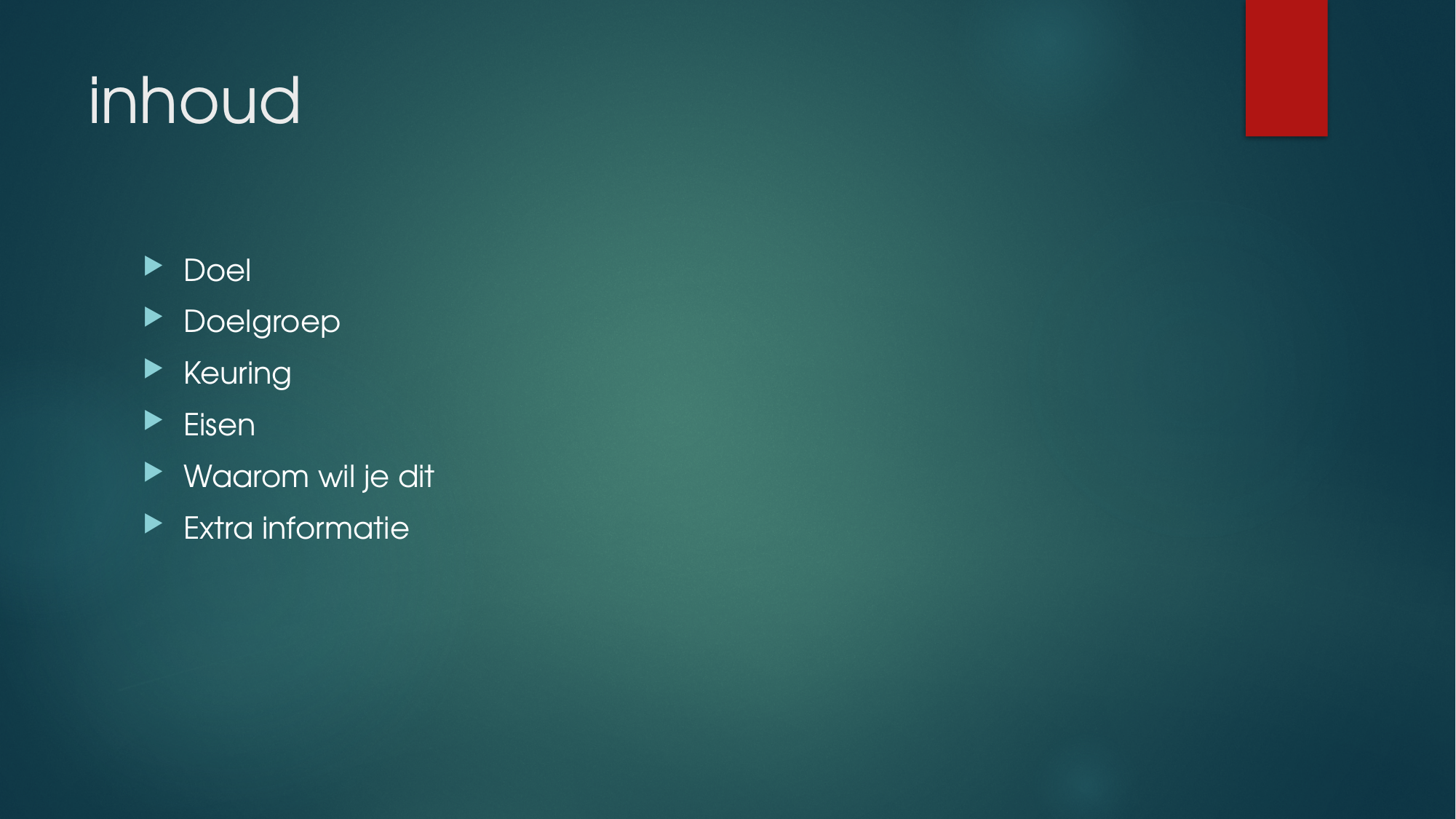

# inhoud
Doel
Doelgroep
Keuring
Eisen
Waarom wil je dit
Extra informatie